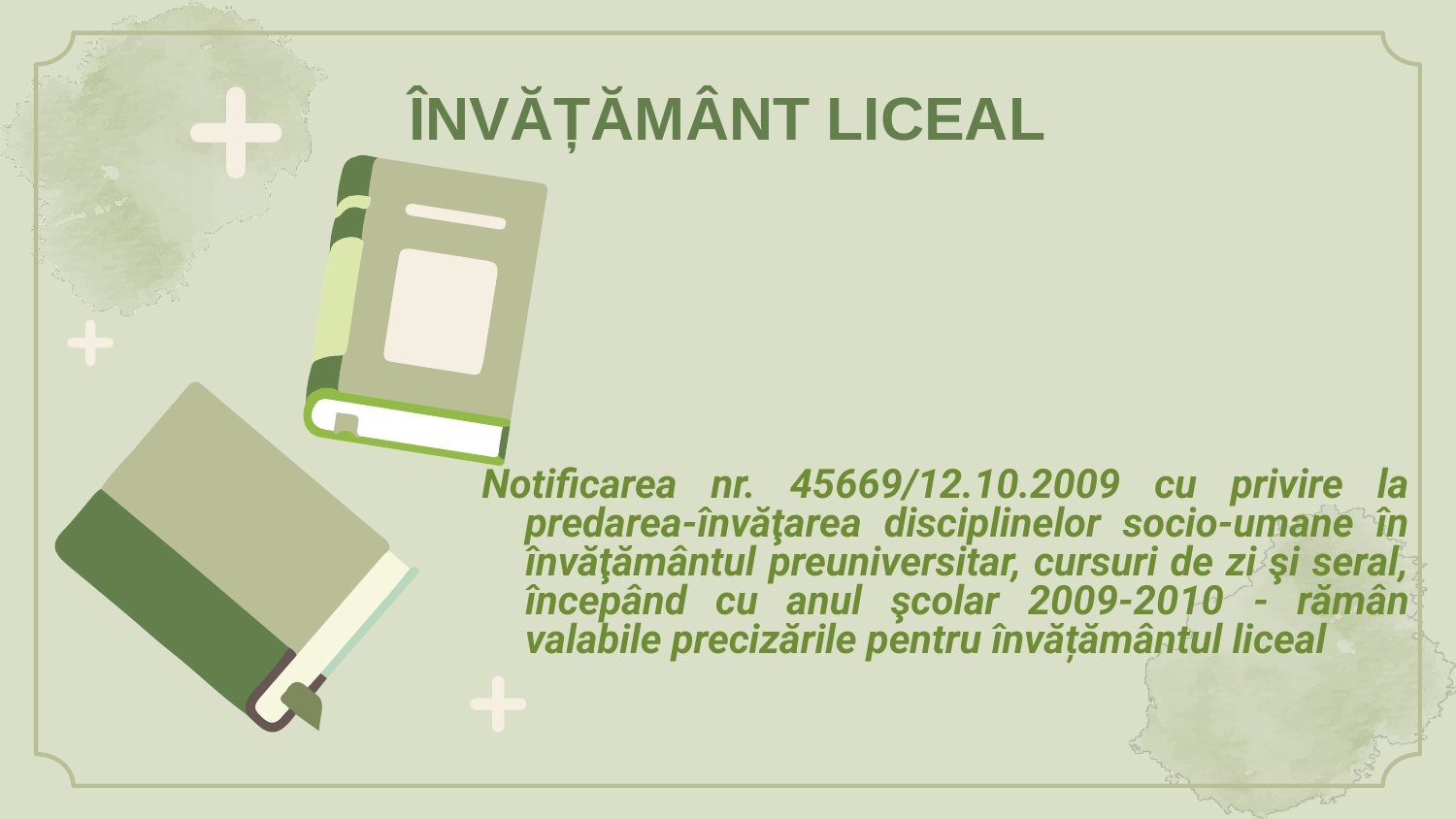

# ÎNVĂȚĂMÂNT LICEAL

Notificarea nr. 45669/12.10.2009 cu privire la predarea-învăţarea disciplinelor socio-umane în învăţământul preuniversitar, cursuri de zi şi seral, începând cu anul şcolar 2009-2010 - rămân valabile precizările pentru învățământul liceal